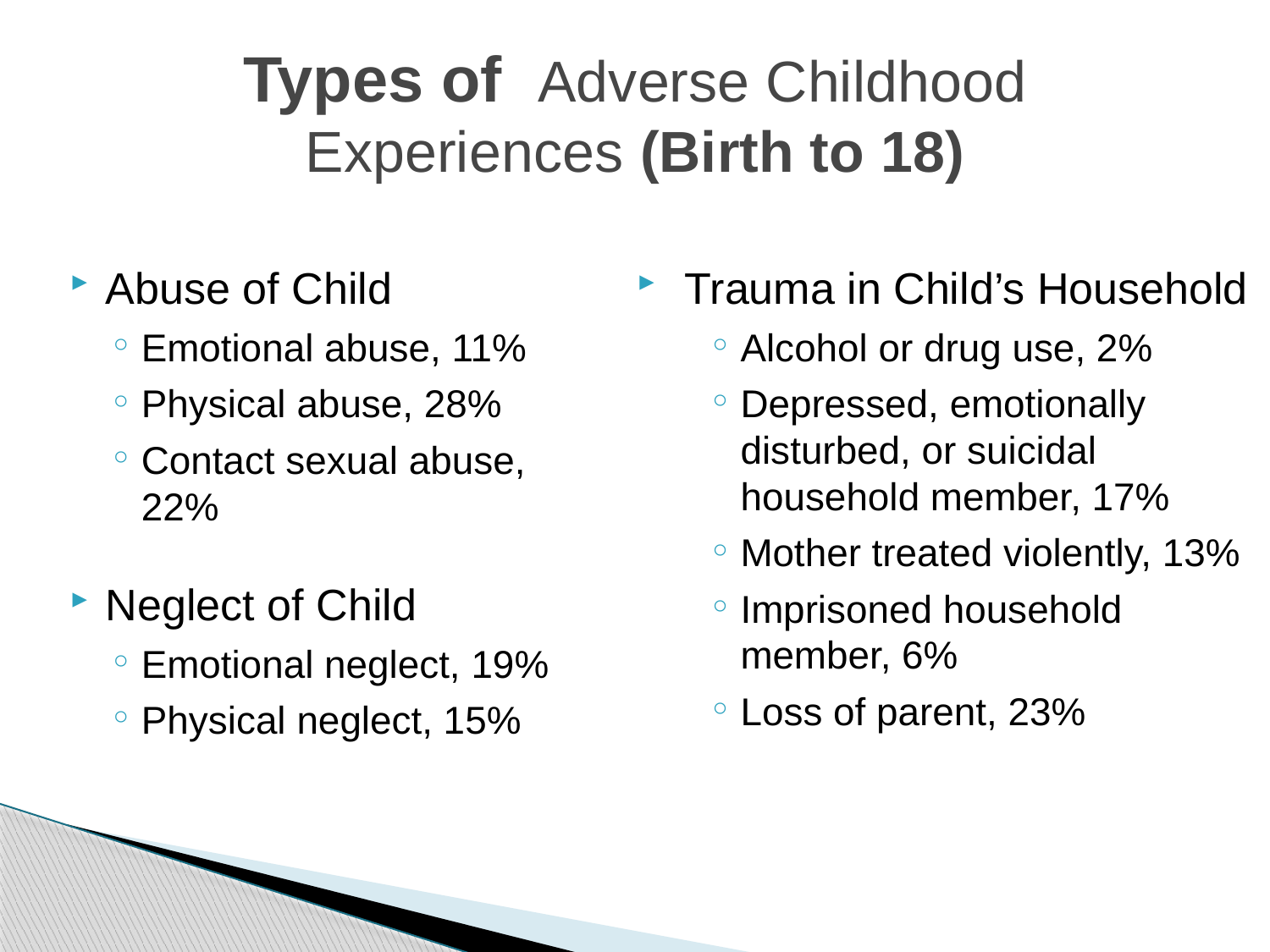

# Types of  Adverse Childhood Experiences (Birth to 18)

Abuse of Child
Emotional abuse, 11%
Physical abuse, 28%
Contact sexual abuse, 22%
Neglect of Child
Emotional neglect, 19%
Physical neglect, 15%
Trauma in Child’s Household
Alcohol or drug use, 2%
Depressed, emotionally disturbed, or suicidal household member, 17%
Mother treated violently, 13%
Imprisoned household member, 6%
Loss of parent, 23%